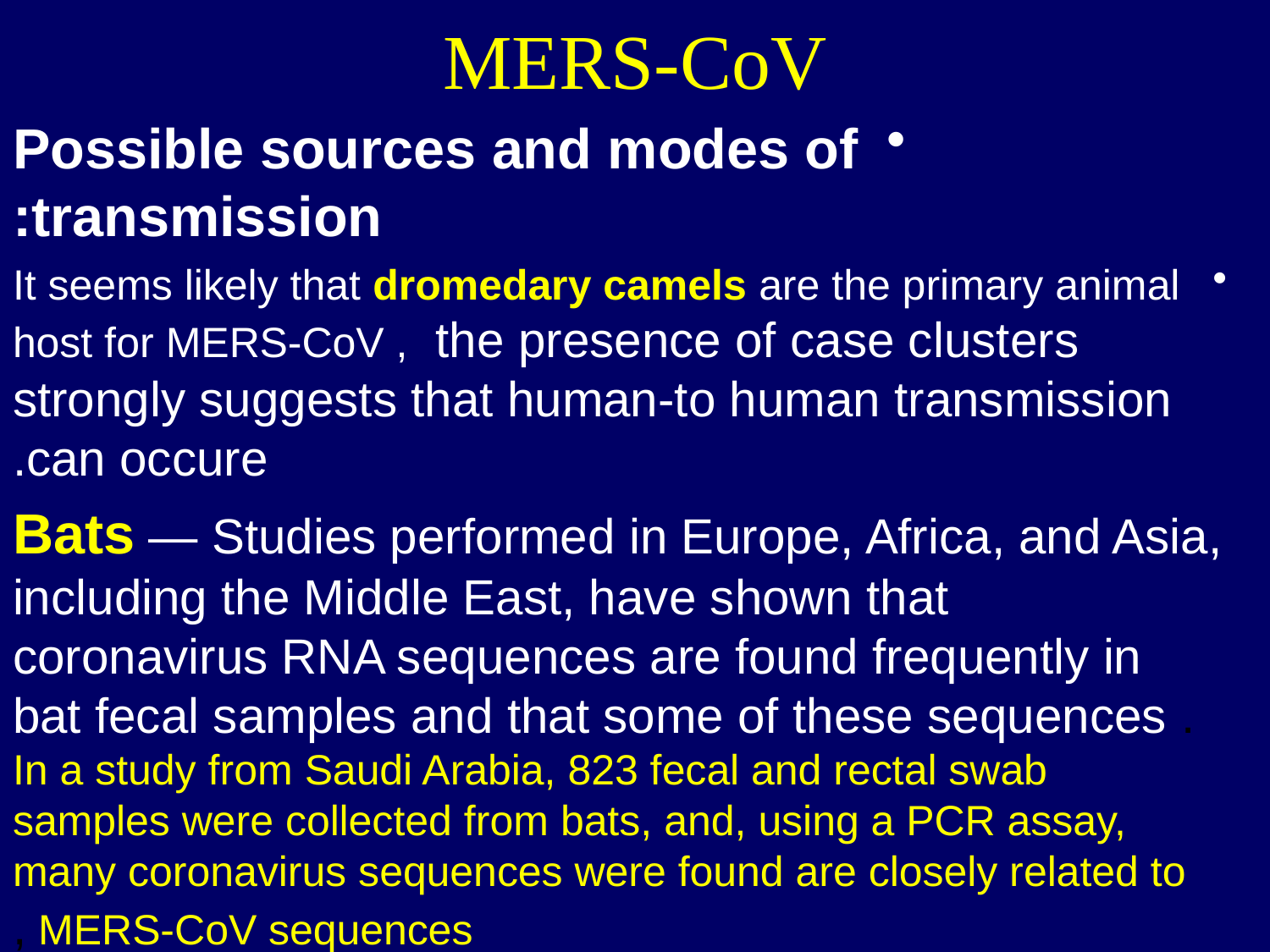

# MERS-CoV
Possible sources and modes of transmission:
It seems likely that dromedary camels are the primary animal host for MERS-CoV ,  the presence of case clusters strongly suggests that human-to human transmission  can occure.
Bats — Studies performed in Europe, Africa, and Asia, including the Middle East, have shown that coronavirus RNA sequences are found frequently in bat fecal samples and that some of these sequences . In a study from Saudi Arabia, 823 fecal and rectal swab samples were collected from bats, and, using a PCR assay, many coronavirus sequences were found are closely related to MERS-CoV sequences ,